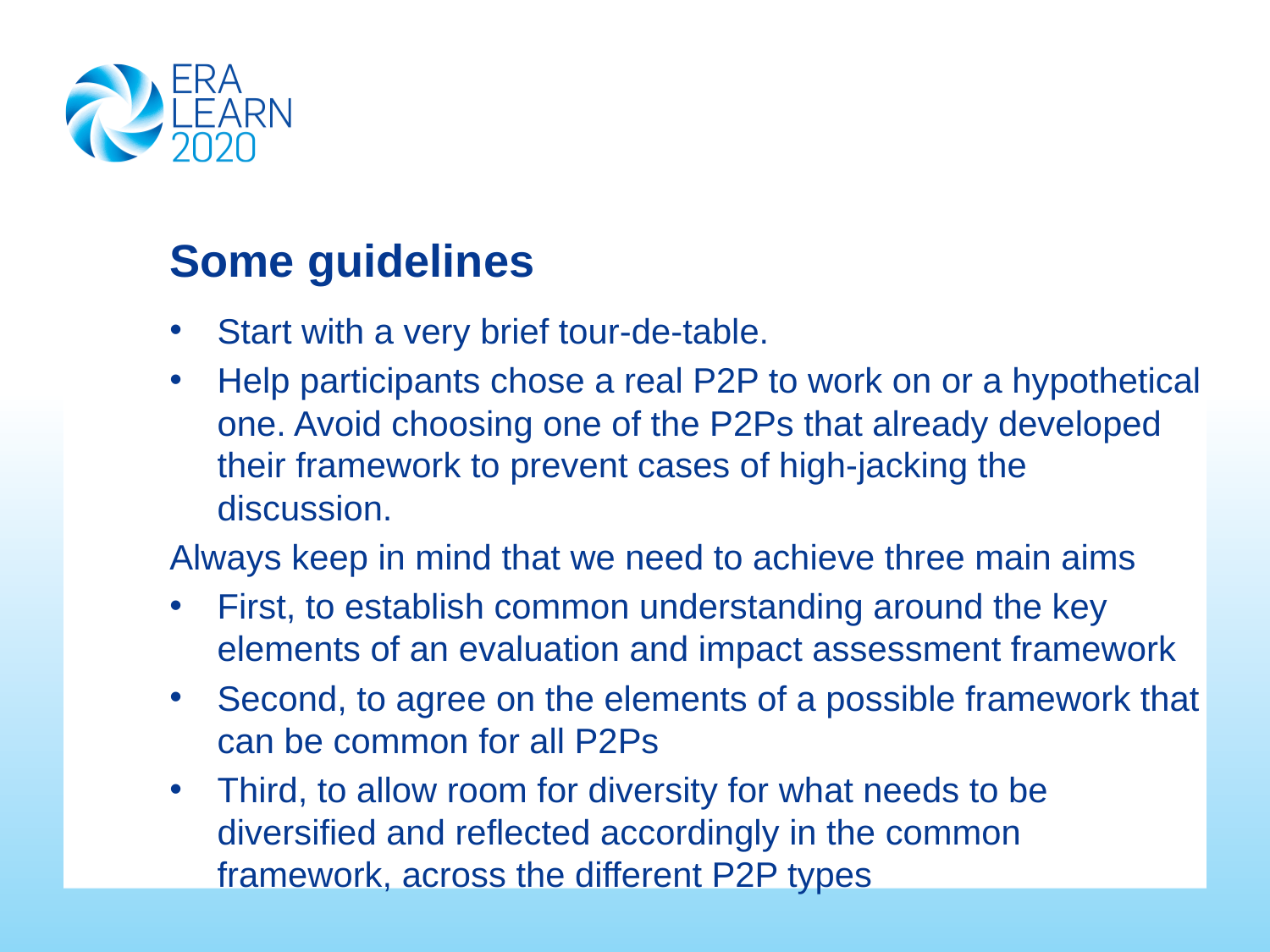

# Some guidelines
Start with a very brief tour-de-table.
Help participants chose a real P2P to work on or a hypothetical one. Avoid choosing one of the P2Ps that already developed their framework to prevent cases of high-jacking the discussion.
Always keep in mind that we need to achieve three main aims
First, to establish common understanding around the key elements of an evaluation and impact assessment framework
Second, to agree on the elements of a possible framework that can be common for all P2Ps
Third, to allow room for diversity for what needs to be diversified and reflected accordingly in the common framework, across the different P2P types